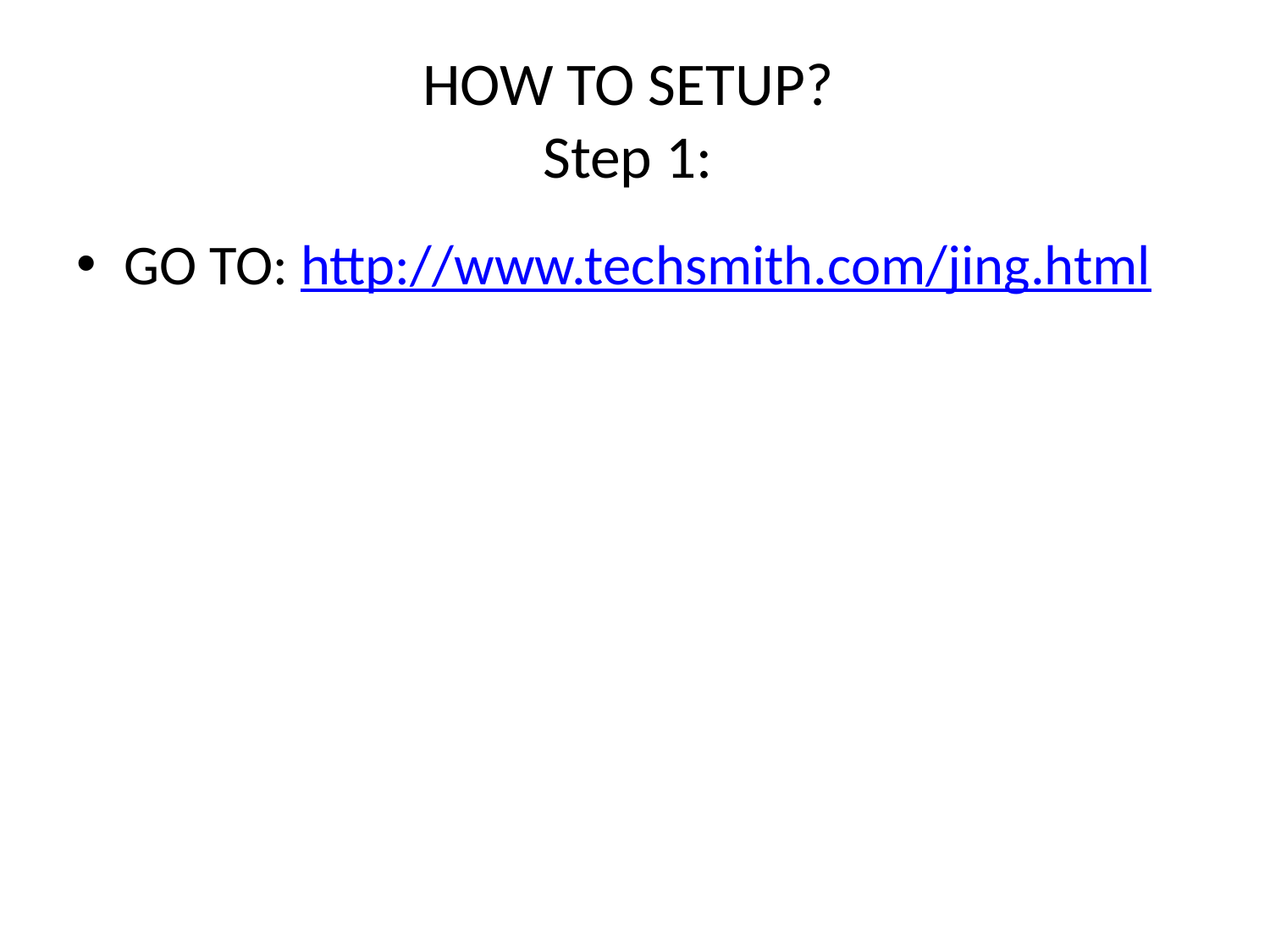

# HOW TO SETUP? Step 1:
GO TO: http://www.techsmith.com/jing.html